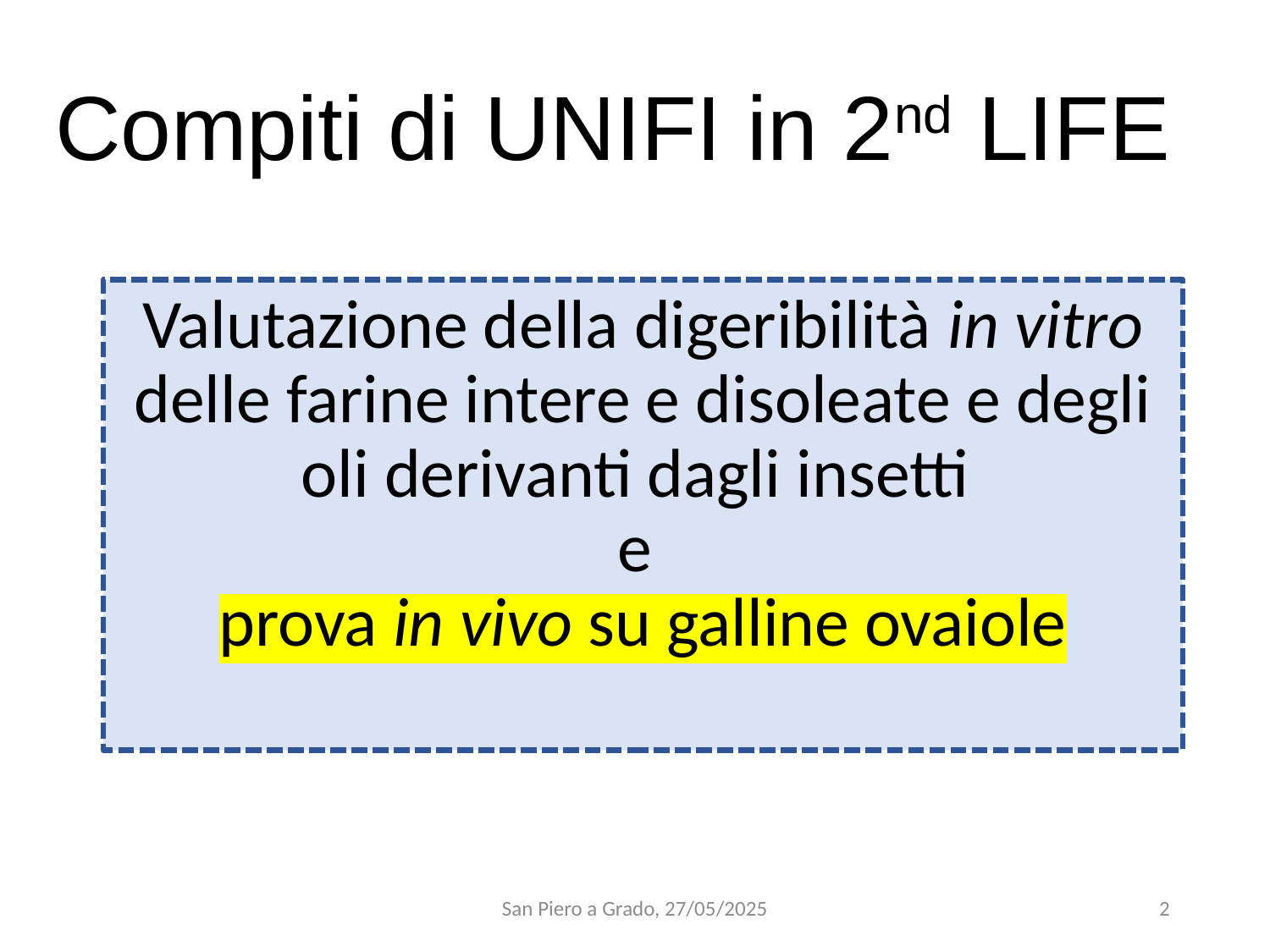

Compiti di UNIFI in 2nd LIFE
# Valutazione della digeribilità in vitro delle farine intere e disoleate e degli oli derivanti dagli insetti e prova in vivo su galline ovaiole
San Piero a Grado, 27/05/2025
2